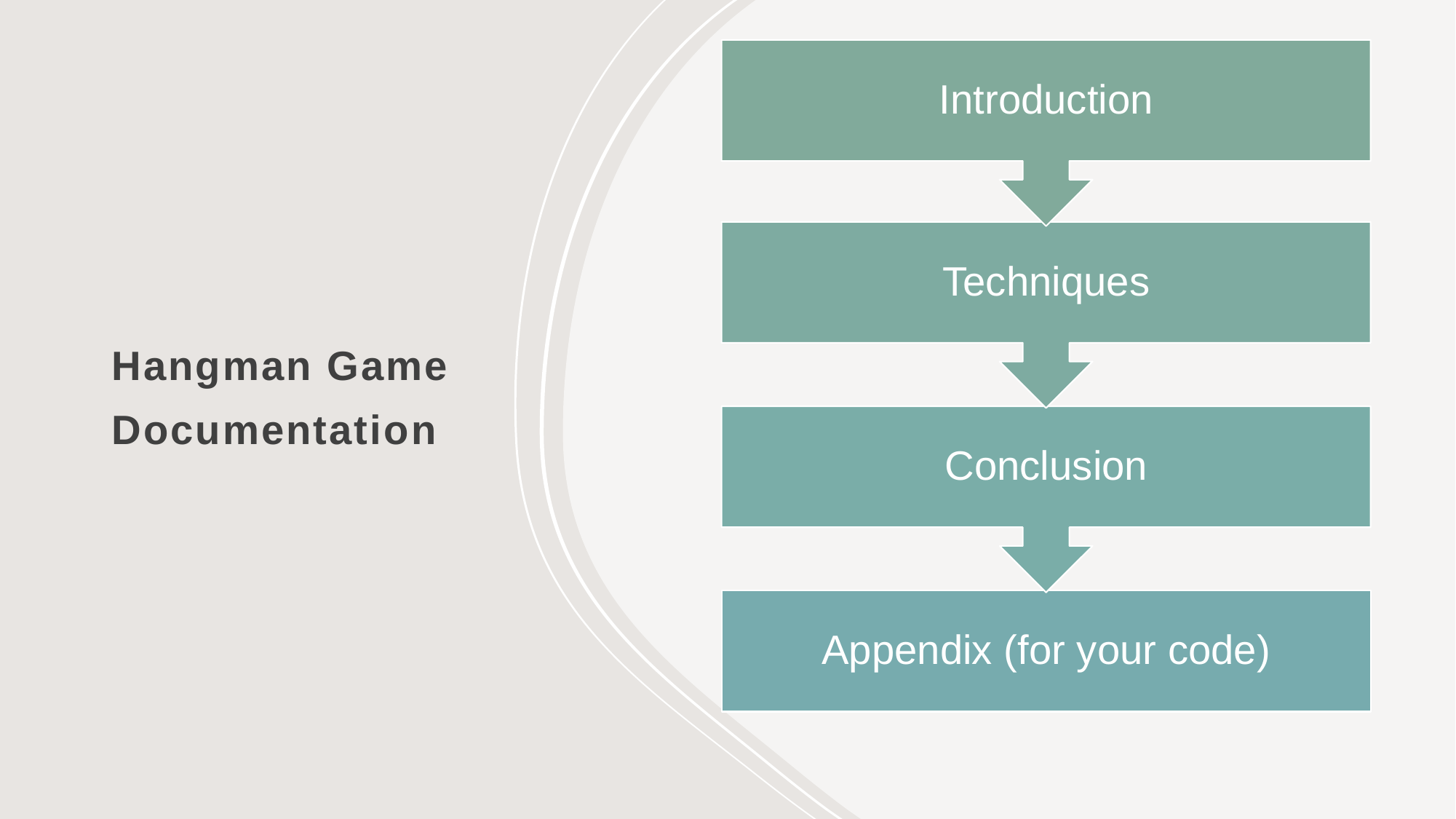

Appendix (for your code)
Conclusion
Techniques
Introduction
# Hangman Game Documentation